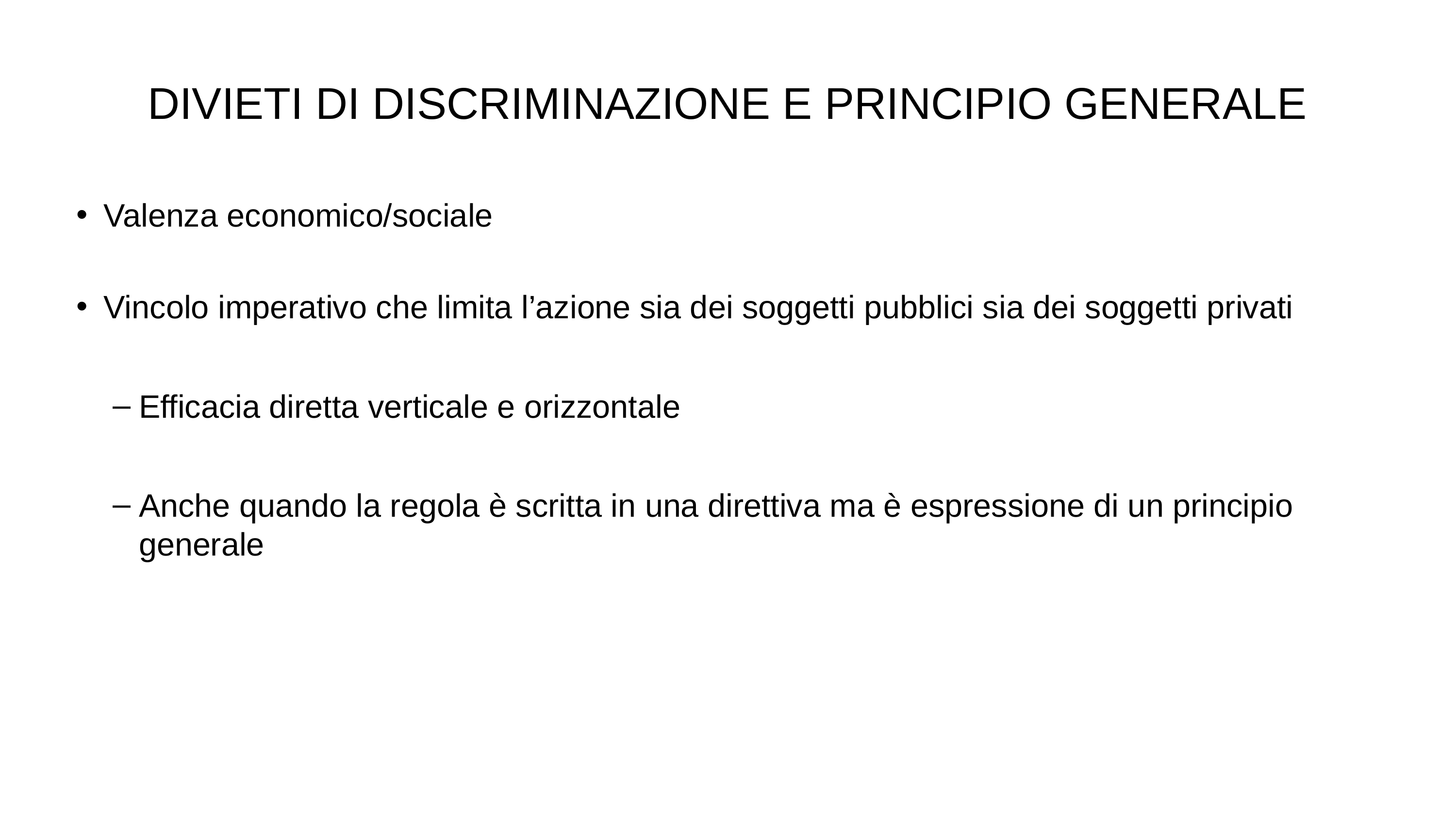

# DIVIETI DI DISCRIMINAZIONE E PRINCIPIO GENERALE
Valenza economico/sociale

Vincolo imperativo che limita l’azione sia dei soggetti pubblici sia dei soggetti privati

Efficacia diretta verticale e orizzontale

Anche quando la regola è scritta in una direttiva ma è espressione di un principio generale